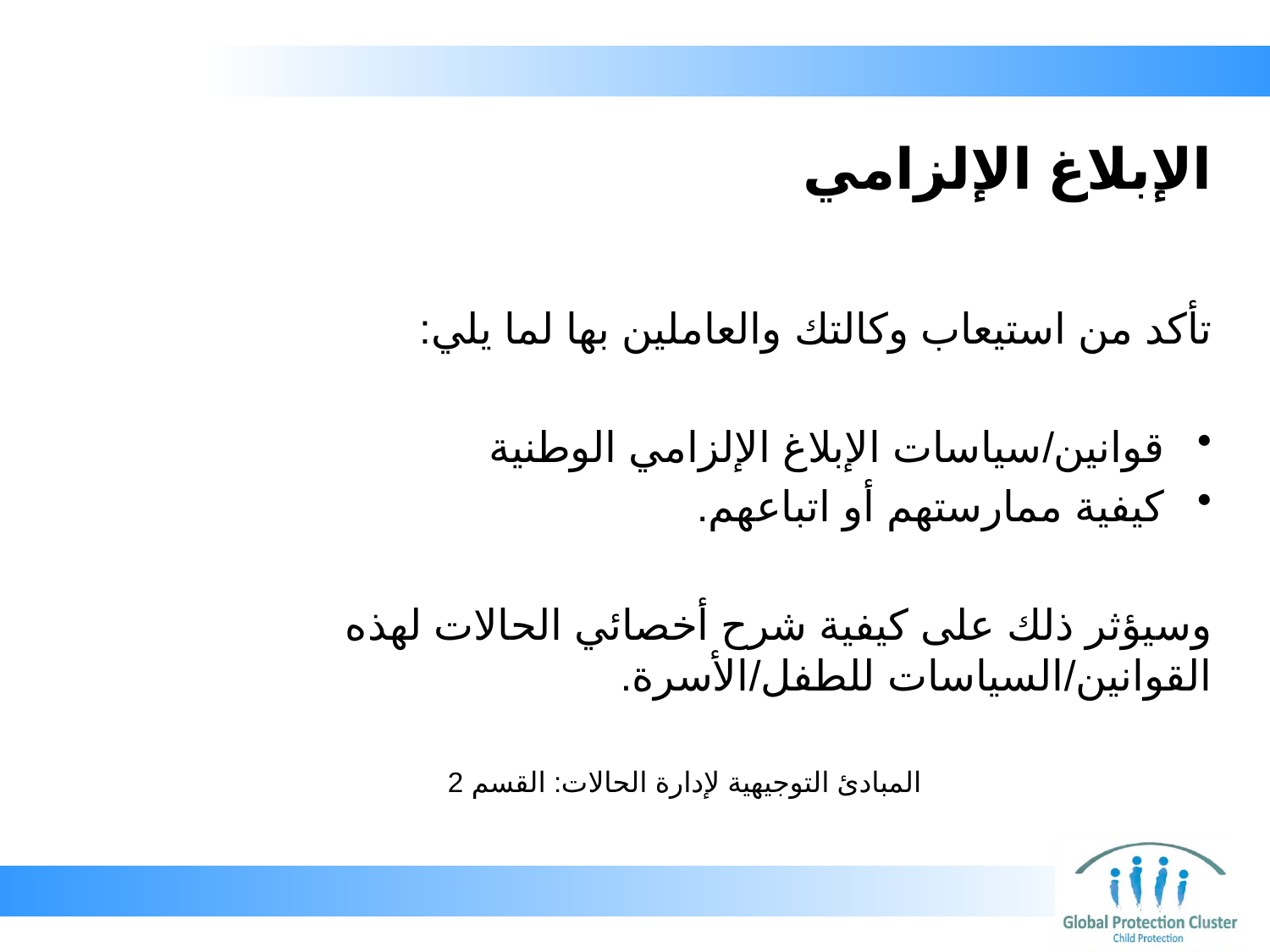

# الإبلاغ الإلزامي

تأكد من استيعاب وكالتك والعاملين بها لما يلي:

قوانين/سياسات الإبلاغ الإلزامي الوطنية
كيفية ممارستهم أو اتباعهم.

وسيؤثر ذلك على كيفية شرح أخصائي الحالات لهذه القوانين/السياسات للطفل/الأسرة.

المبادئ التوجيهية لإدارة الحالات: القسم 2